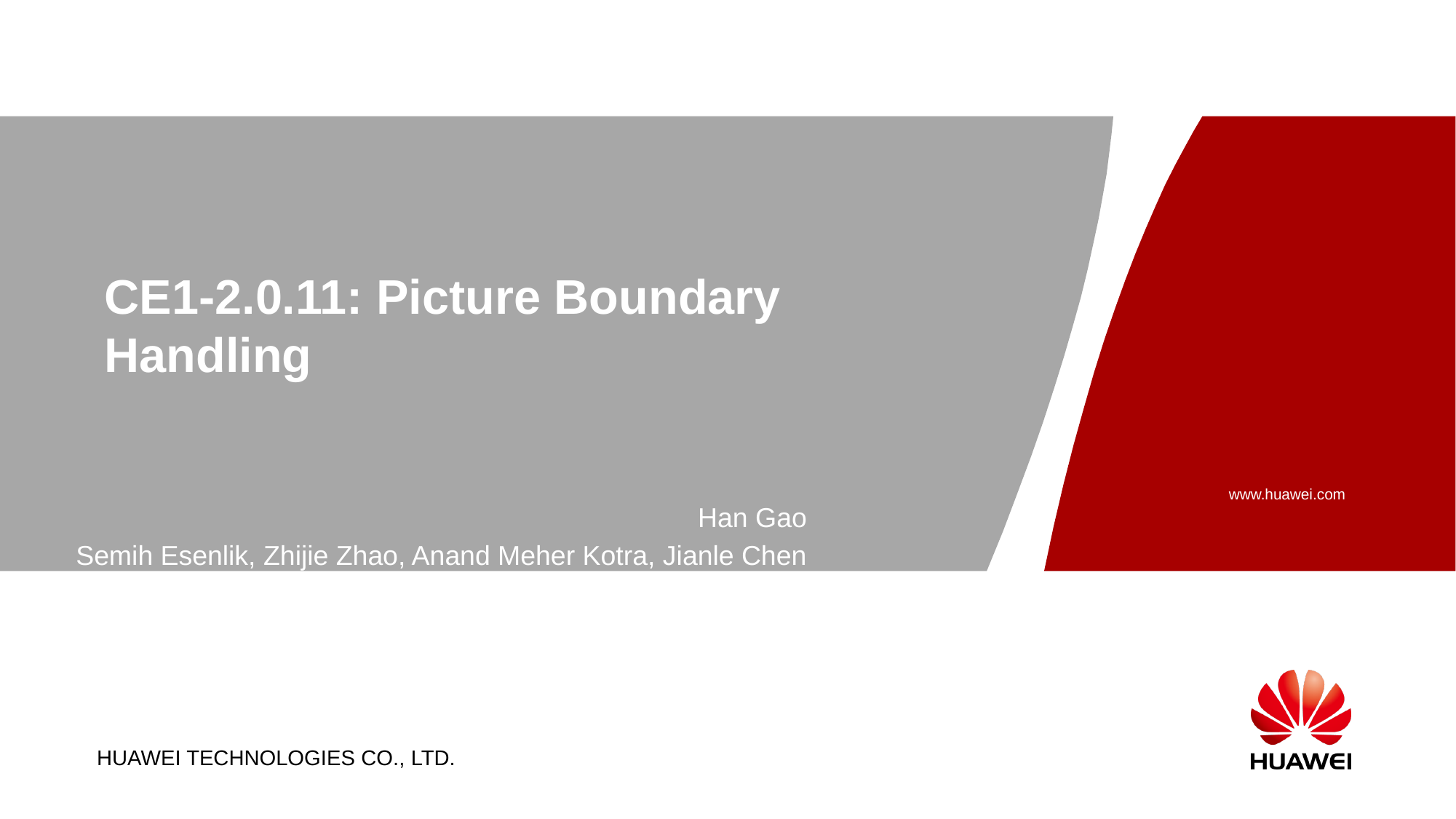

# CE1-2.0.11: Picture Boundary Handling
Han Gao
Semih Esenlik, Zhijie Zhao, Anand Meher Kotra, Jianle Chen